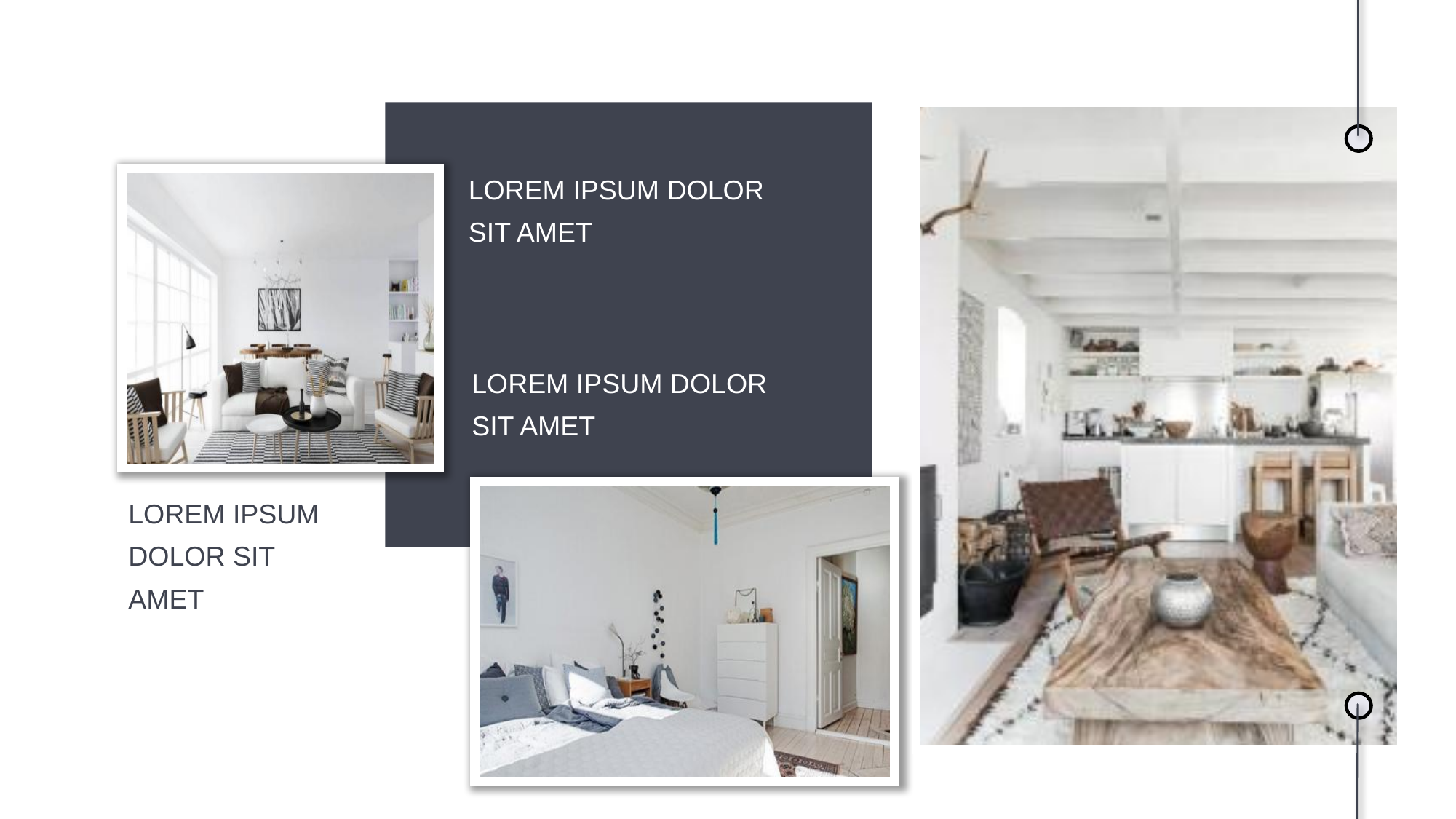

LOREM IPSUM DOLOR SIT AMET

LOREM IPSUM DOLOR SIT AMET
LOREM IPSUM DOLOR SIT AMET